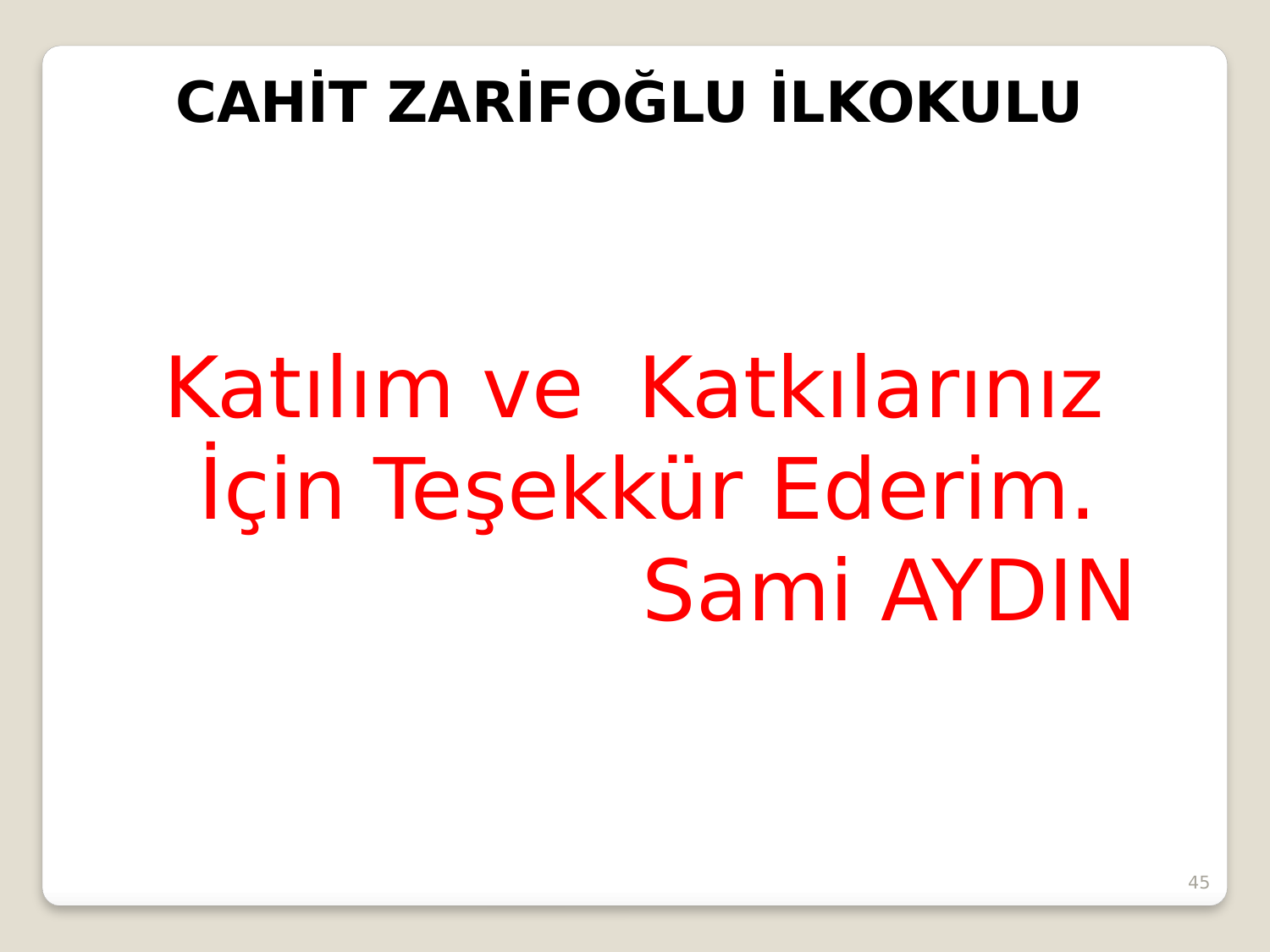

CAHİT ZARİFOĞLU İLKOKULU

Katılım ve  Katkılarınız
 İçin Teşekkür Ederim.
                   Sami AYDIN
45